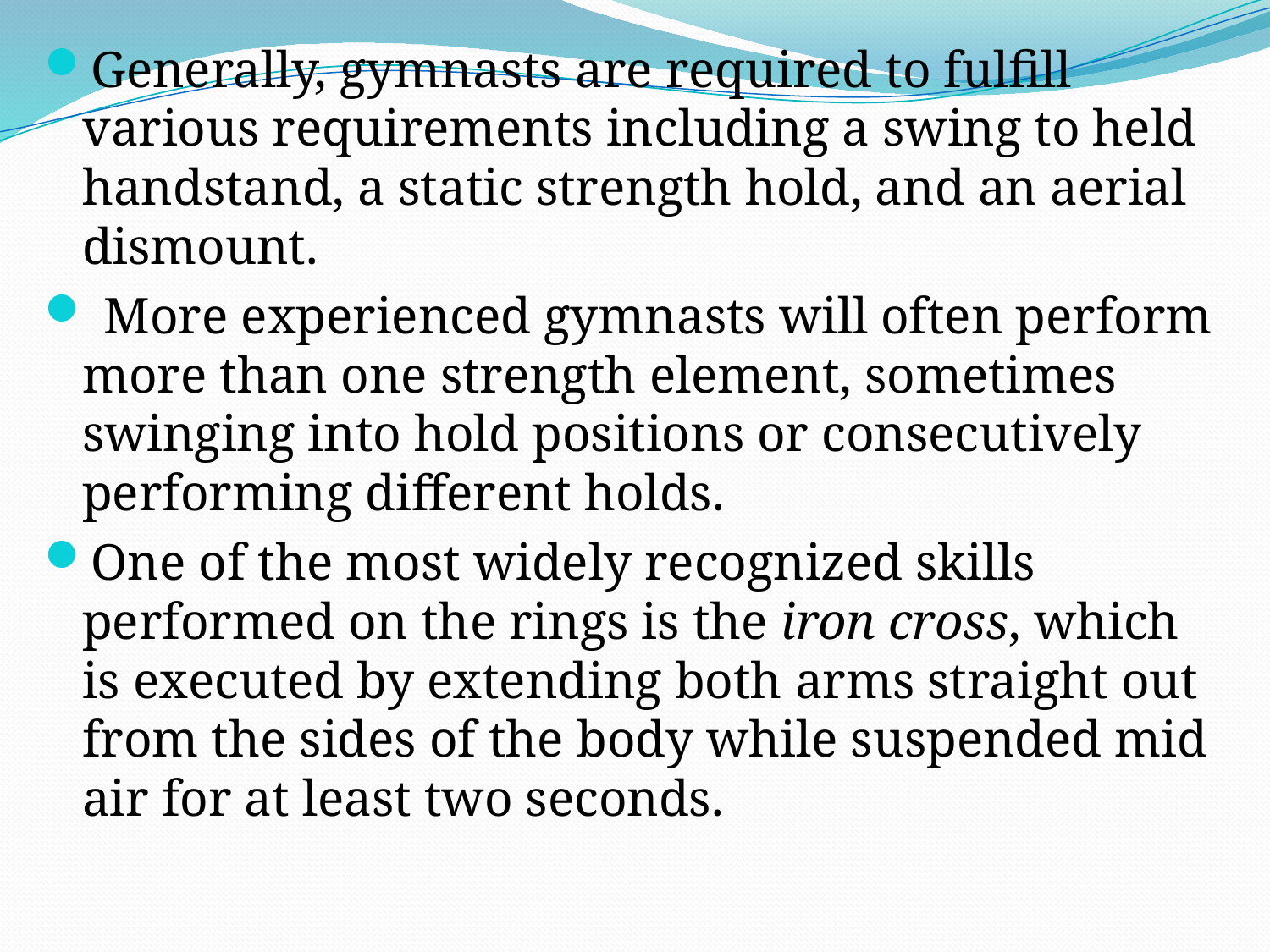

Generally, gymnasts are required to fulfill various requirements including a swing to held handstand, a static strength hold, and an aerial dismount.
 More experienced gymnasts will often perform more than one strength element, sometimes swinging into hold positions or consecutively performing different holds.
One of the most widely recognized skills performed on the rings is the iron cross, which is executed by extending both arms straight out from the sides of the body while suspended mid air for at least two seconds.